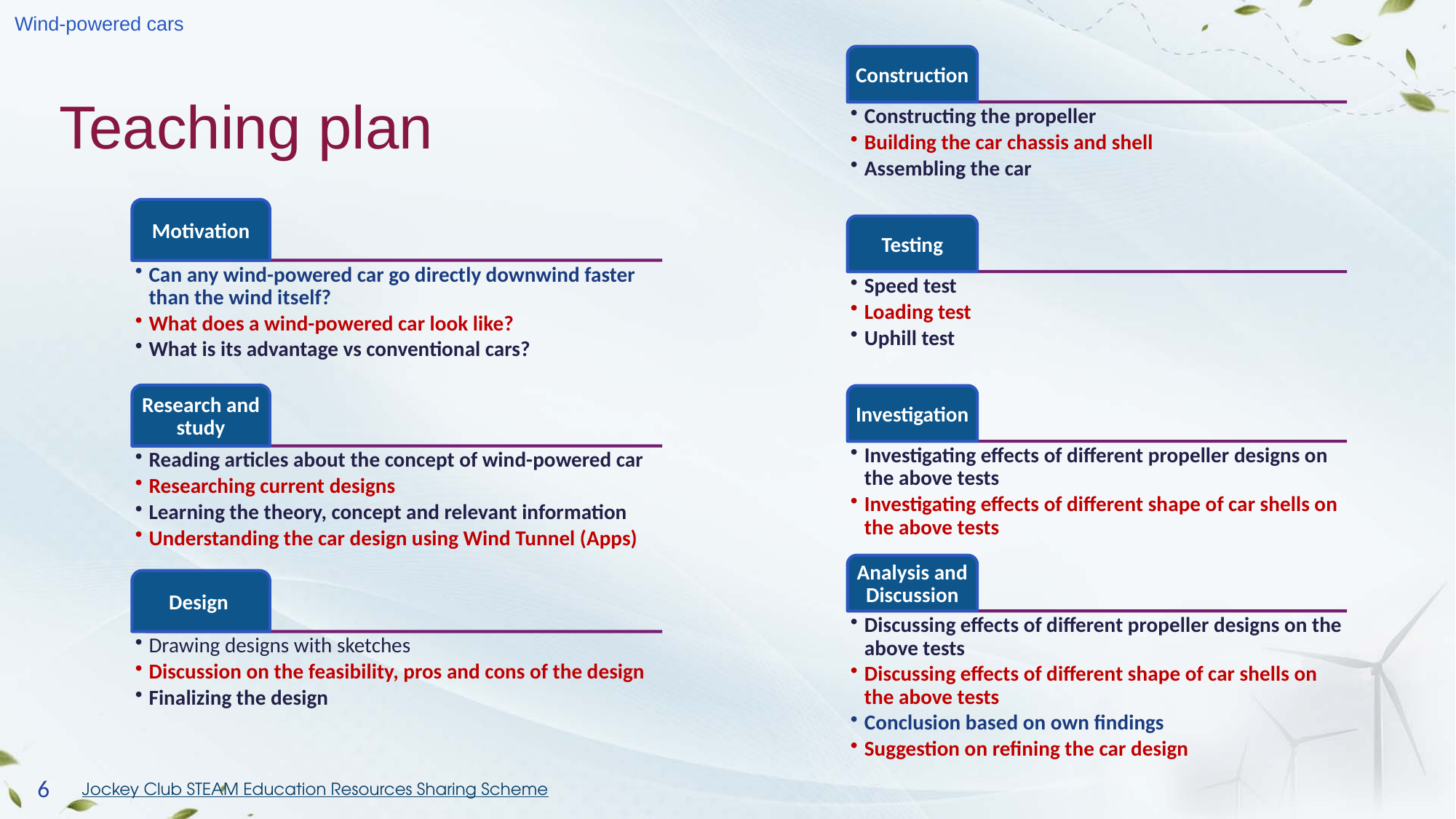

# Teaching plan

Construction
Constructing the propeller
Building the car chassis and shell
Assembling the car

Testing
Speed test
Loading test
Uphill test

Investigation
Investigating effects of different propeller designs on the above tests
Investigating effects of different shape of car shells on the above tests

Analysis and Discussion
Discussing effects of different propeller designs on the above tests
Discussing effects of different shape of car shells on the above tests
Conclusion based on own findings
Suggestion on refining the car design

Motivation
Can any wind-powered car go directly downwind faster than the wind itself?
What does a wind-powered car look like?
What is its advantage vs conventional cars?

Research and study
Reading articles about the concept of wind-powered car
Researching current designs
Learning the theory, concept and relevant information
Understanding the car design using Wind Tunnel (Apps)

Design
Drawing designs with sketches
Discussion on the feasibility, pros and cons of the design
Finalizing the design
6